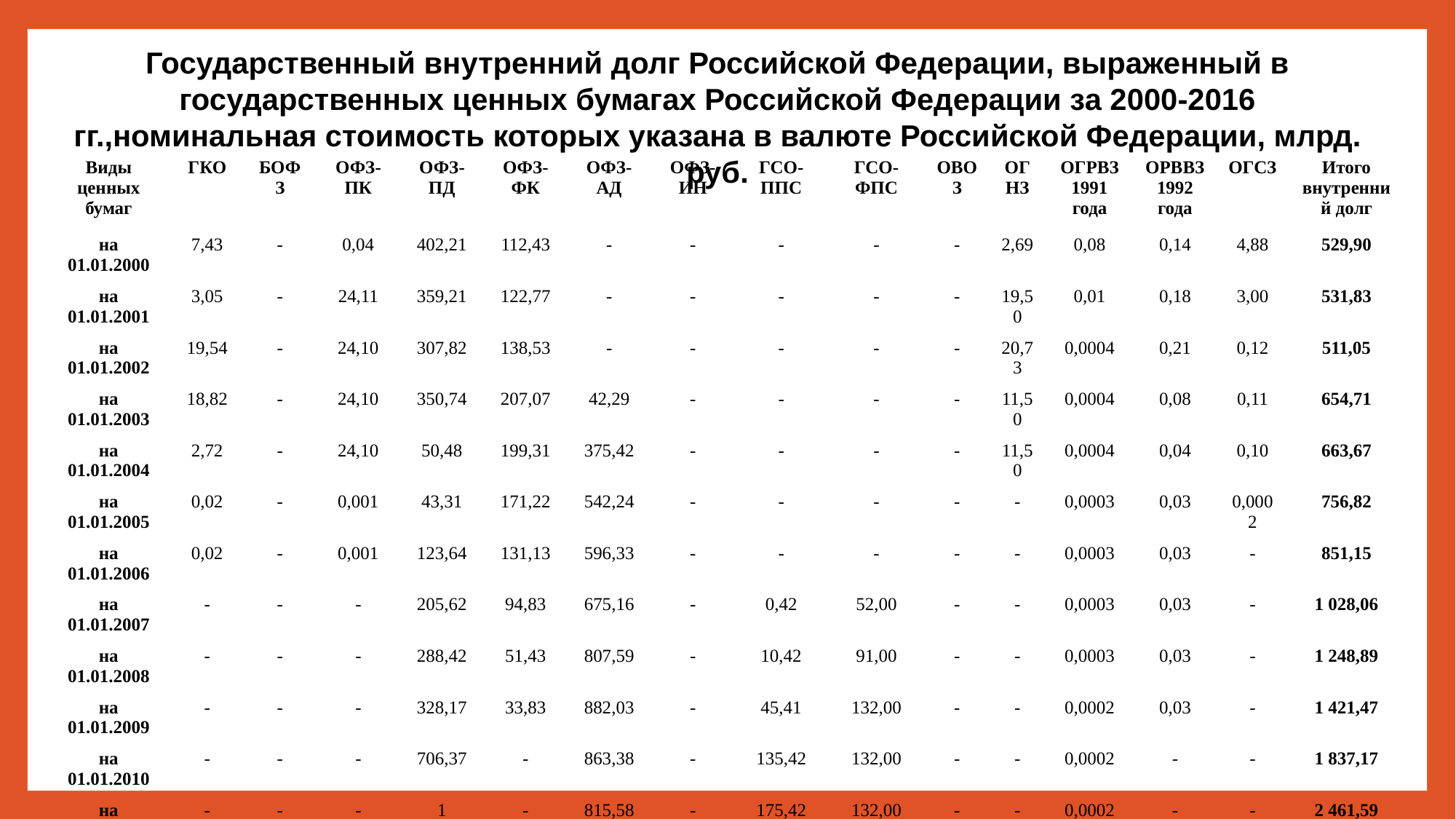

Государственный внутренний долг Российской Федерации, выраженный в государственных ценных бумагах Российской Федерации за 2000-2016 гг.,номинальная стоимость которых указана в валюте Российской Федерации, млрд. руб.
| Виды ценных бумаг | ГКО | БОФЗ | ОФЗ-ПК | ОФЗ-ПД | ОФЗ-ФК | ОФЗ-АД | ОФЗ-ИН | ГСО-ППС | ГСО-ФПС | ОВОЗ | ОГНЗ | ОГРВЗ 1991 года | ОРВВЗ 1992 года | ОГСЗ | Итого внутренний долг |
| --- | --- | --- | --- | --- | --- | --- | --- | --- | --- | --- | --- | --- | --- | --- | --- |
| на 01.01.2000 | 7,43 | - | 0,04 | 402,21 | 112,43 | - | - | - | - | - | 2,69 | 0,08 | 0,14 | 4,88 | 529,90 |
| на 01.01.2001 | 3,05 | - | 24,11 | 359,21 | 122,77 | - | - | - | - | - | 19,50 | 0,01 | 0,18 | 3,00 | 531,83 |
| на 01.01.2002 | 19,54 | - | 24,10 | 307,82 | 138,53 | - | - | - | - | - | 20,73 | 0,0004 | 0,21 | 0,12 | 511,05 |
| на 01.01.2003 | 18,82 | - | 24,10 | 350,74 | 207,07 | 42,29 | - | - | - | - | 11,50 | 0,0004 | 0,08 | 0,11 | 654,71 |
| на 01.01.2004 | 2,72 | - | 24,10 | 50,48 | 199,31 | 375,42 | - | - | - | - | 11,50 | 0,0004 | 0,04 | 0,10 | 663,67 |
| на 01.01.2005 | 0,02 | - | 0,001 | 43,31 | 171,22 | 542,24 | - | - | - | - | - | 0,0003 | 0,03 | 0,0002 | 756,82 |
| на 01.01.2006 | 0,02 | - | 0,001 | 123,64 | 131,13 | 596,33 | - | - | - | - | - | 0,0003 | 0,03 | - | 851,15 |
| на 01.01.2007 | - | - | - | 205,62 | 94,83 | 675,16 | - | 0,42 | 52,00 | - | - | 0,0003 | 0,03 | - | 1 028,06 |
| на 01.01.2008 | - | - | - | 288,42 | 51,43 | 807,59 | - | 10,42 | 91,00 | - | - | 0,0003 | 0,03 | - | 1 248,89 |
| на 01.01.2009 | - | - | - | 328,17 | 33,83 | 882,03 | - | 45,41 | 132,00 | - | - | 0,0002 | 0,03 | - | 1 421,47 |
| на 01.01.2010 | - | - | - | 706,37 | - | 863,38 | - | 135,42 | 132,00 | - | - | 0,0002 | - | - | 1 837,17 |
| на 01.01.2011 | - | - | - | 1 338,59 | - | 815,58 | - | 175,42 | 132,00 | - | - | 0,0002 | - | - | 2 461,59 |
| на 01.01.2012 | - | - | - | 1 823,70 | - | 1 079,58 | - | 421,15 | 132,00 | 90,00 | - | 0,0002 | - | - | 3 546,43 |
| на 01.01.2013 | - | - | - | 2 248,15 | - | 1 048,58 | - | 545,55 | 132,00 | 90,00 | - | 0,0002 | - | - | 4 064,28 |
| на 01.01.2014 | - | - | - | 2 688,85 | - | 1 045,98 | - | 475,55 | 132,00 | 90,00 | - | 0,0001 | - | - | 4 432,38 |
| на 01.01.2015 | - | 103,58 | 1 000,00 | 2 551,02 | - | 1 038,56 | - | 560,55 | 132,00 | 90,00 | - | 0,0001 | - | - | 5 475,71 |
| на 01.01.2016 | - | - | 1 347,26 | 2 710,34 | - | 791,17 | 141,77 | 360,55 | 132,00 | 90,00 | - | 0,0001 | - | - | 5 573,09 |